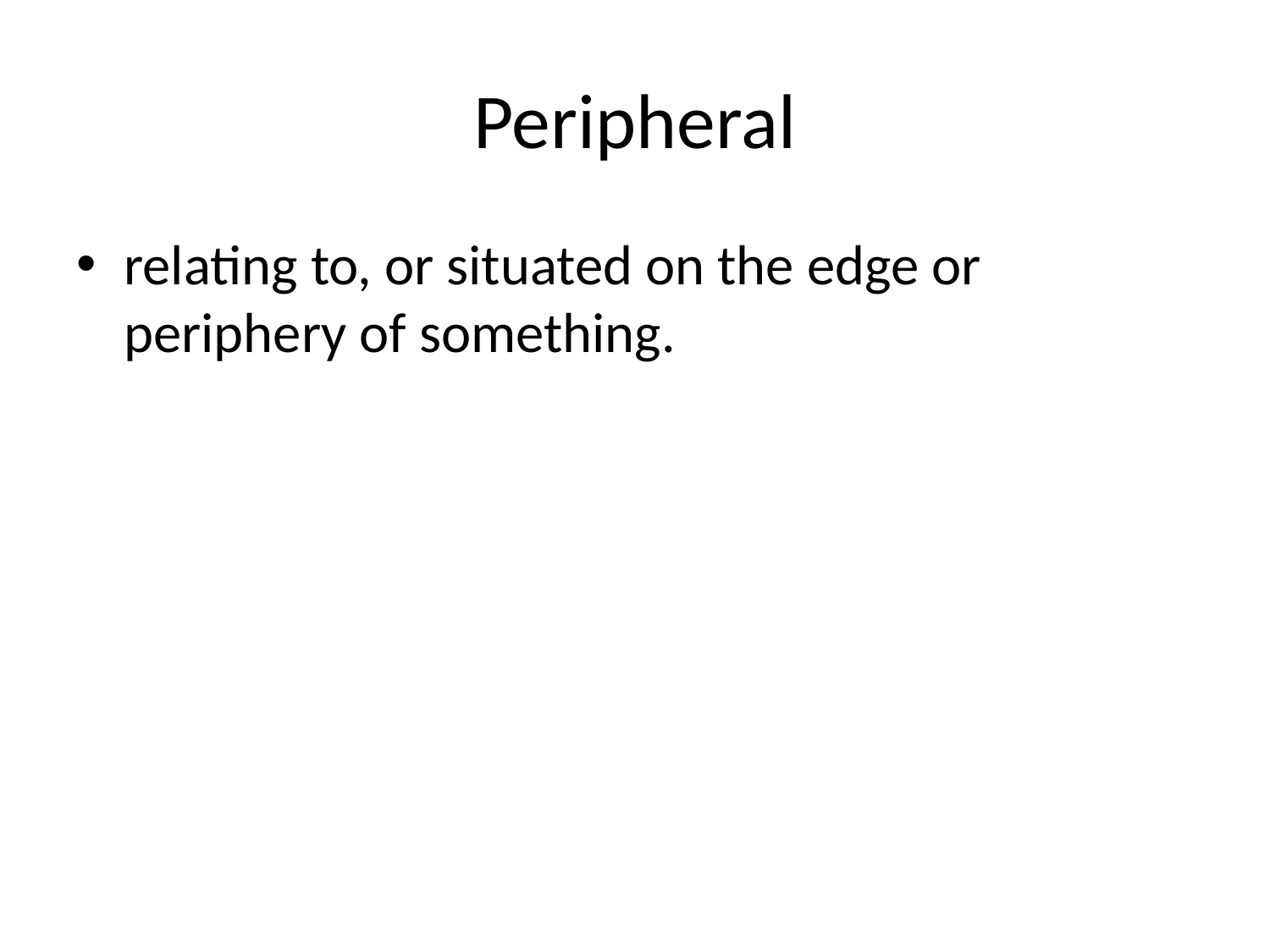

# Peripheral
relating to, or situated on the edge or periphery of something.